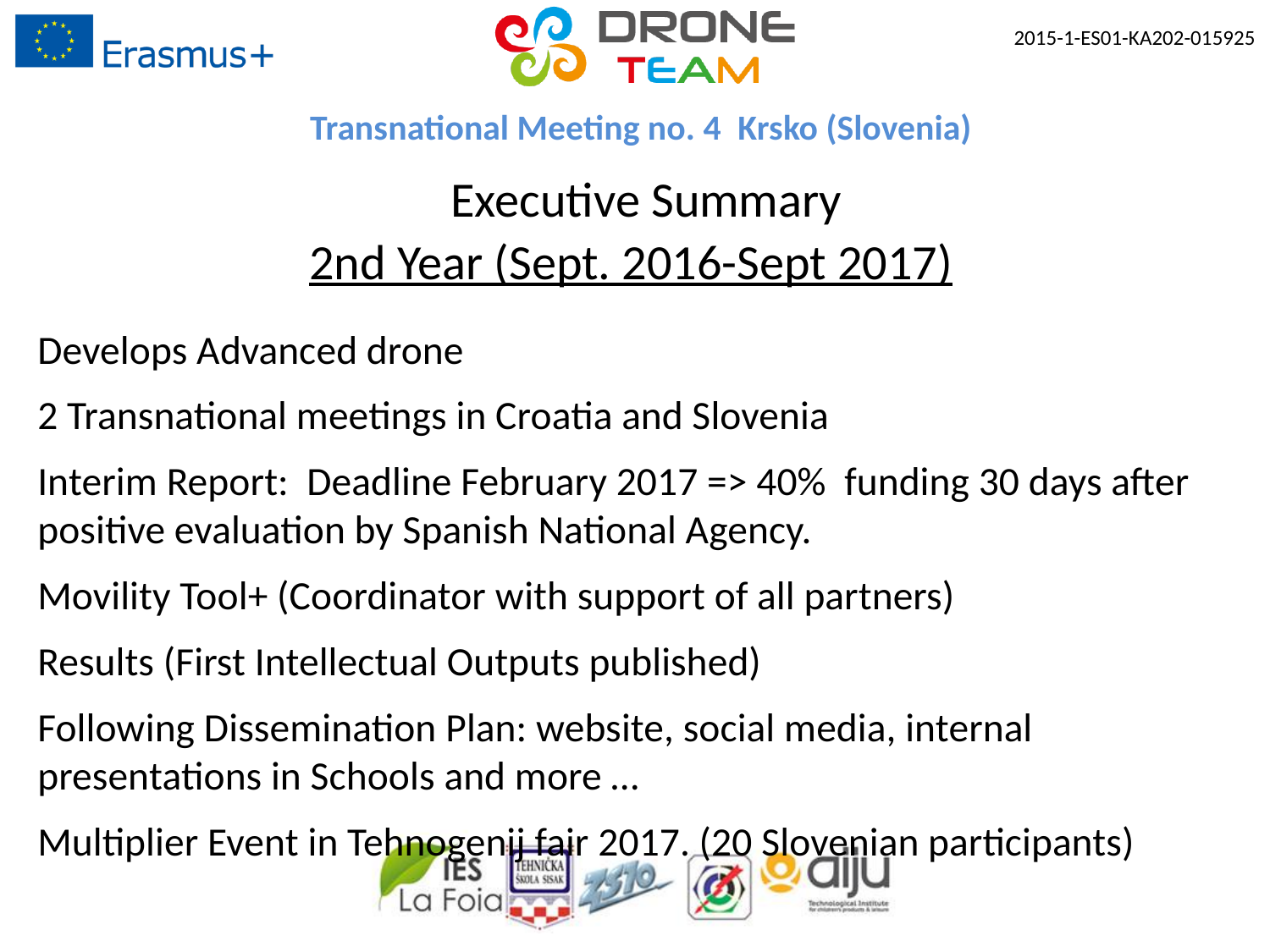

# Transnational Meeting no. 4  Krsko (Slovenia)
Executive Summary
2nd Year (Sept. 2016-Sept 2017)
Develops Advanced drone
2 Transnational meetings in Croatia and Slovenia
Interim Report:  Deadline February 2017 => 40%  funding 30 days after positive evaluation by Spanish National Agency.
Movility Tool+ (Coordinator with support of all partners)
Results (First Intellectual Outputs published)
Following Dissemination Plan: website, social media, internal presentations in Schools and more …
Multiplier Event in Tehnogenij fair 2017. (20 Slovenian participants)